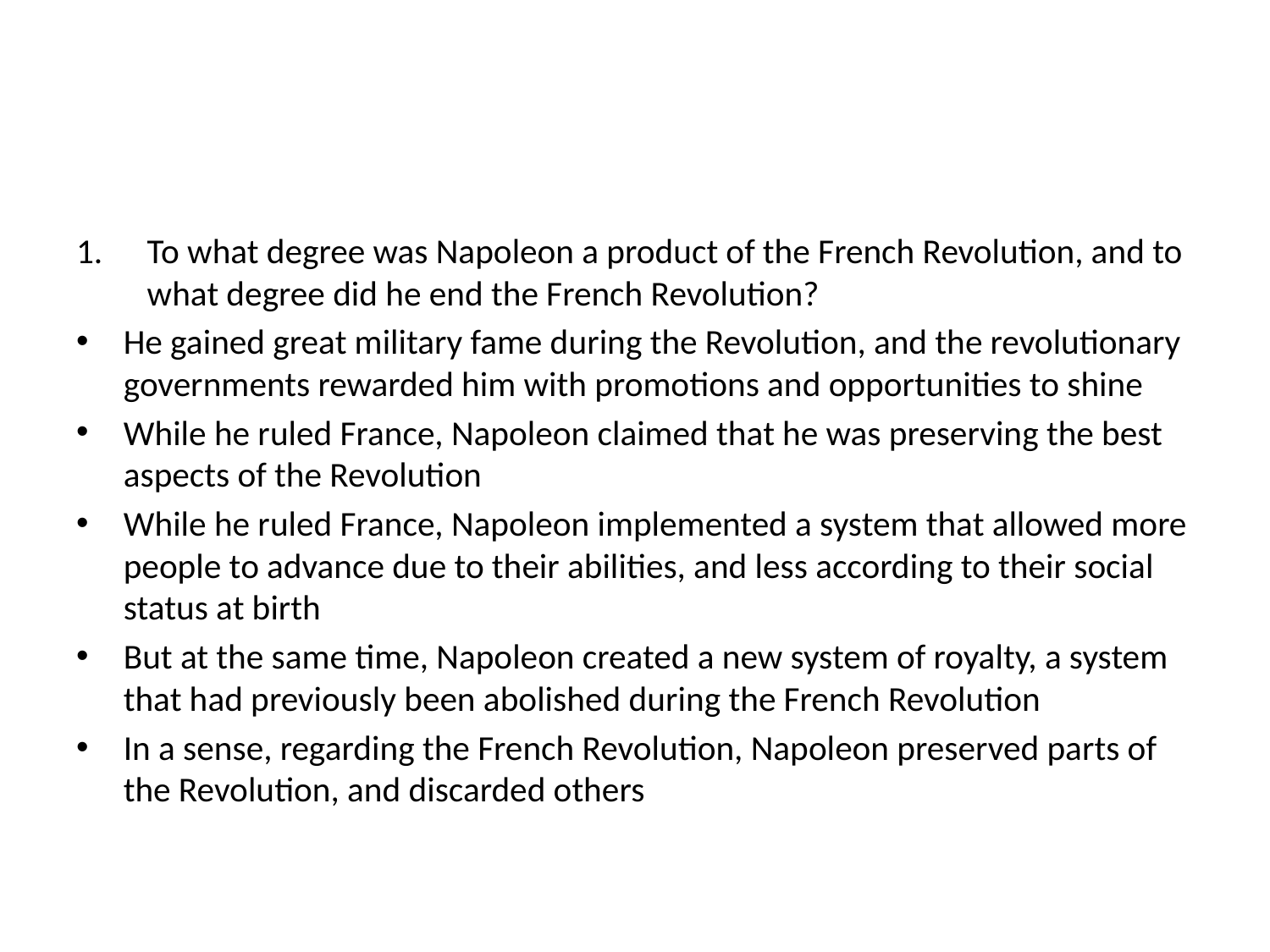

#
To what degree was Napoleon a product of the French Revolution, and to what degree did he end the French Revolution?
He gained great military fame during the Revolution, and the revolutionary governments rewarded him with promotions and opportunities to shine
While he ruled France, Napoleon claimed that he was preserving the best aspects of the Revolution
While he ruled France, Napoleon implemented a system that allowed more people to advance due to their abilities, and less according to their social status at birth
But at the same time, Napoleon created a new system of royalty, a system that had previously been abolished during the French Revolution
In a sense, regarding the French Revolution, Napoleon preserved parts of the Revolution, and discarded others